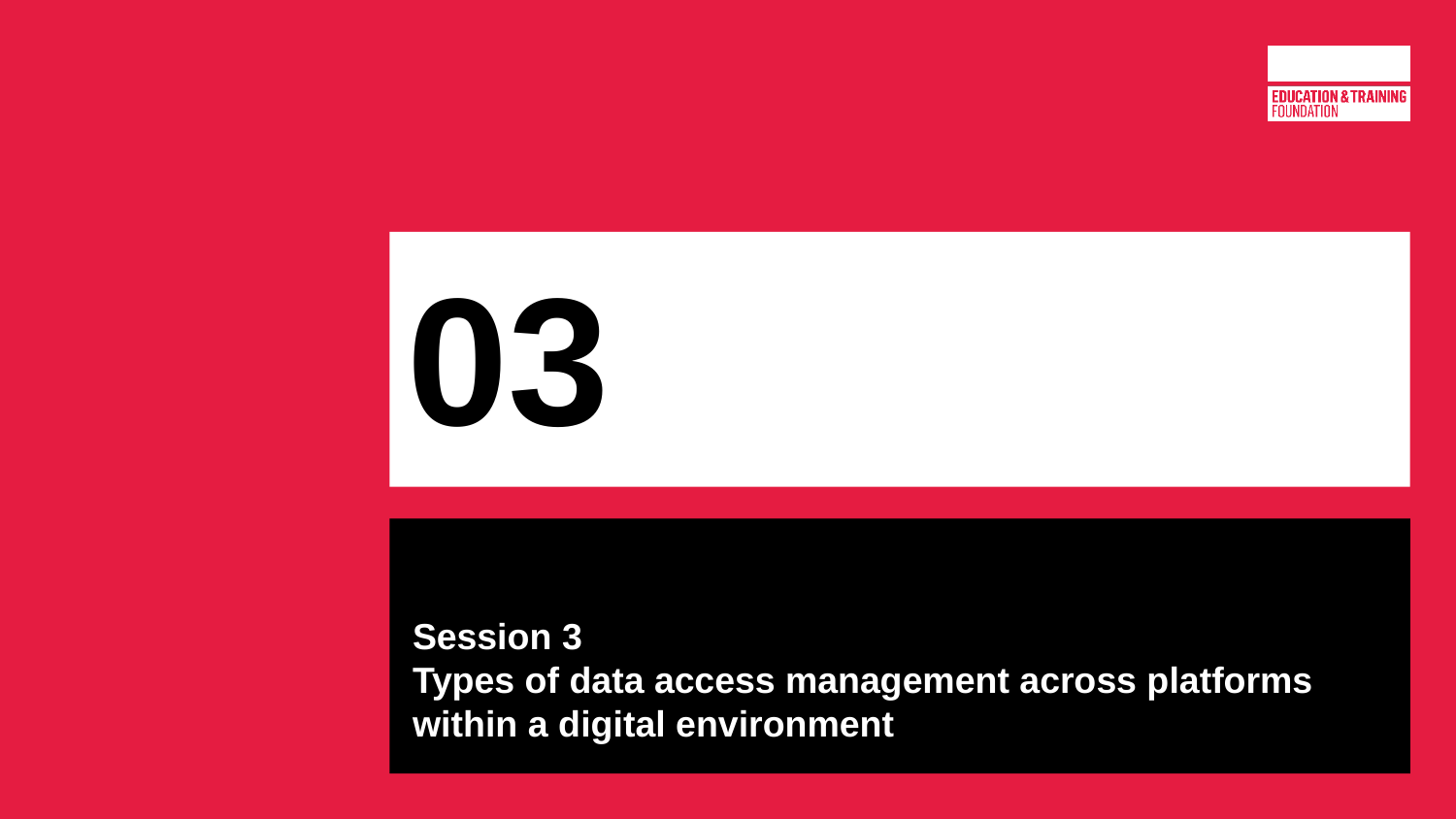

# 03
Session 3
Types of data access management across platforms within a digital environment